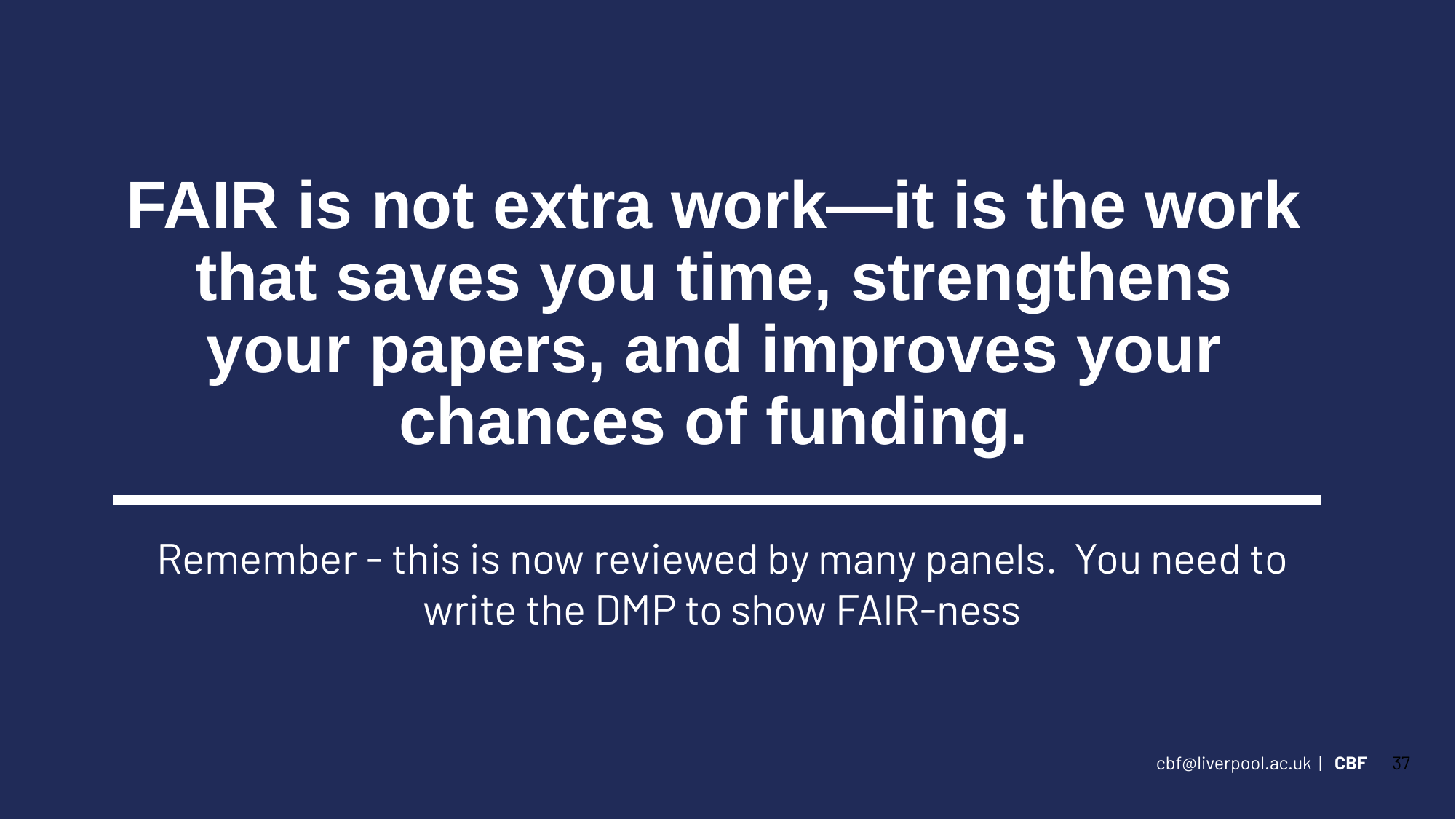

# FAIR is not extra work—it is the work that saves you time, strengthens your papers, and improves your chances of funding.
Remember - this is now reviewed by many panels.  You need to write the DMP to show FAIR-ness
CBF
37